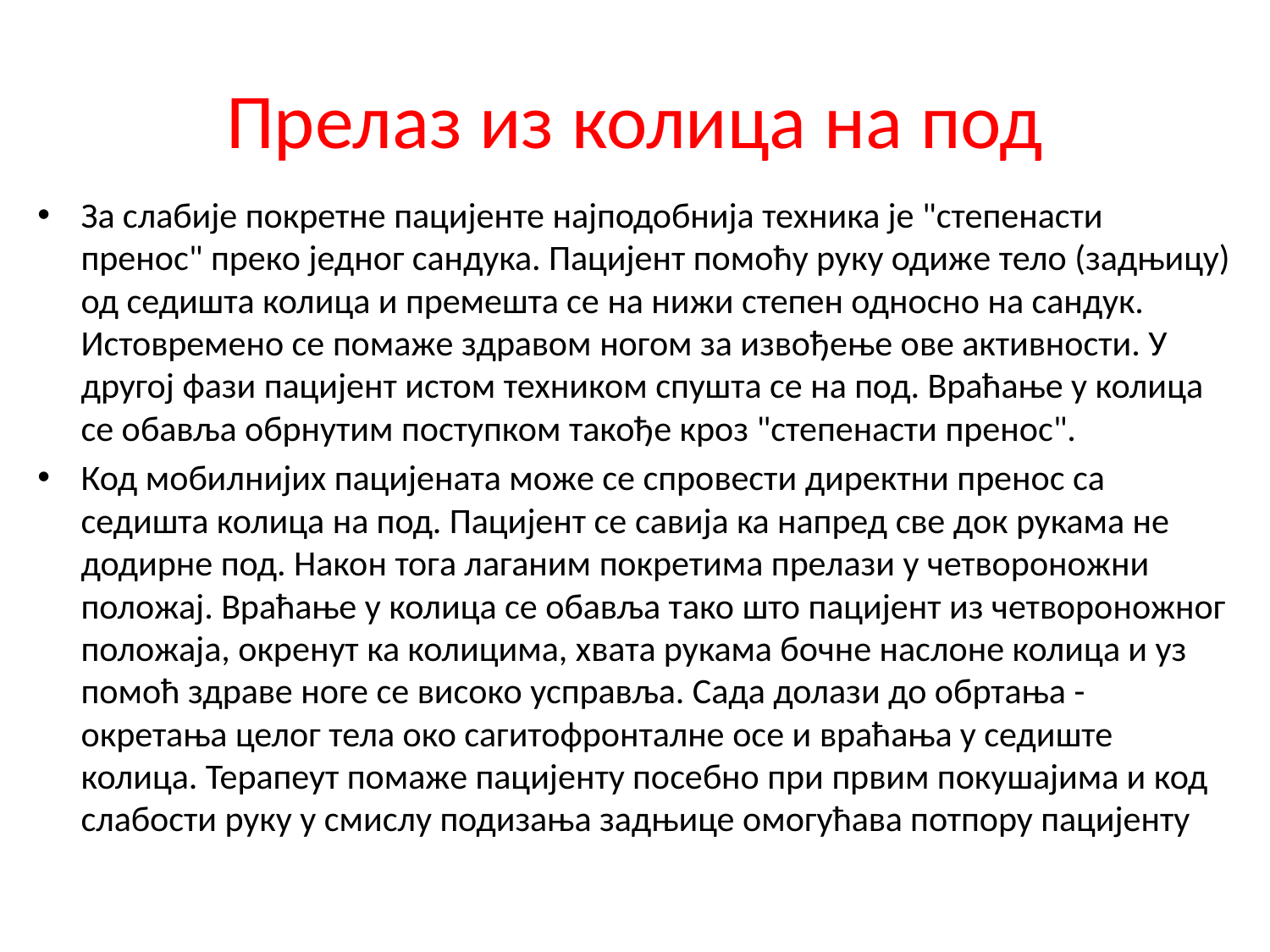

# Прелаз из колица на под
За слабије покретне пацијенте најподобнија техника је "степенасти пренос" преко једног сандука. Пацијент помоћу руку одиже тело (задњицу) од седишта колица и премешта се на нижи степен односно на сандук. Истовремено се помаже здравом ногом за извођење ове активности. У другој фази пацијент истом техником спушта се на под. Враћање у колица се обавља обрнутим поступком такође кроз "степенасти пренос".
Код мобилнијих пацијената може се спровести директни пренос са седишта колица на под. Пацијент се савија ка напред све док рукама не додирне под. Након тога лаганим покретима прелази у четвороножни положај. Враћање у колица се обавља тако што пацијент из четвороножног положаја, окренут ка колицима, хвата рукама бочне наслоне колица и уз помоћ здраве ноге се високо усправља. Сада долази до обртања - окретања целог тела око сагитофронталне осе и враћања у седиште колица. Терапеут помаже пацијенту посебно при првим покушајима и код слабости руку у смислу подизања задњице омогућава потпору пацијенту